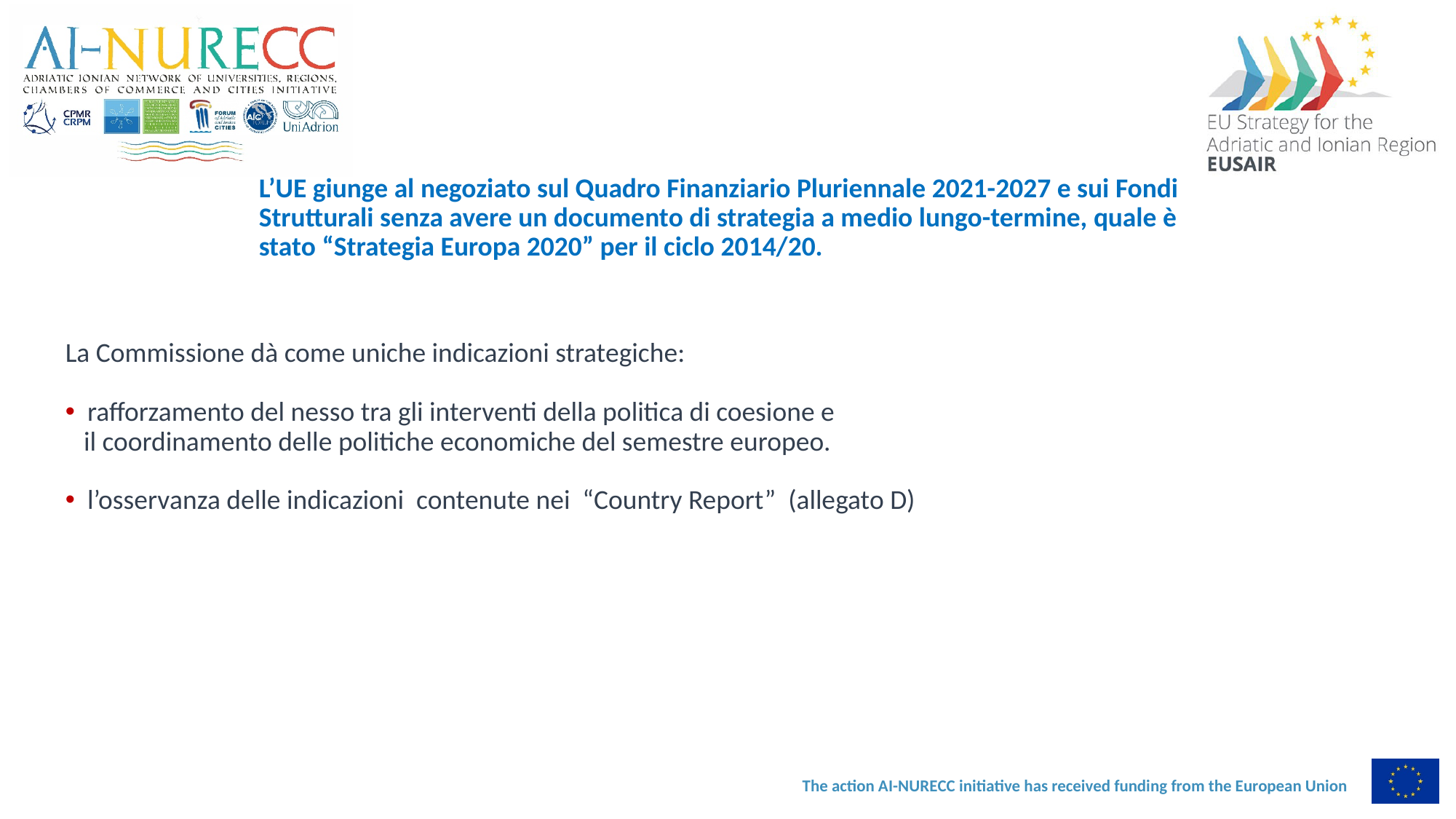

L’UE giunge al negoziato sul Quadro Finanziario Pluriennale 2021-2027 e sui Fondi Strutturali senza avere un documento di strategia a medio lungo-termine, quale è stato “Strategia Europa 2020” per il ciclo 2014/20.
La Commissione dà come uniche indicazioni strategiche:

  rafforzamento del nesso tra gli interventi della politica di coesione e
   il coordinamento delle politiche economiche del semestre europeo.

  l’osservanza delle indicazioni  contenute nei  “Country Report”  (allegato D)